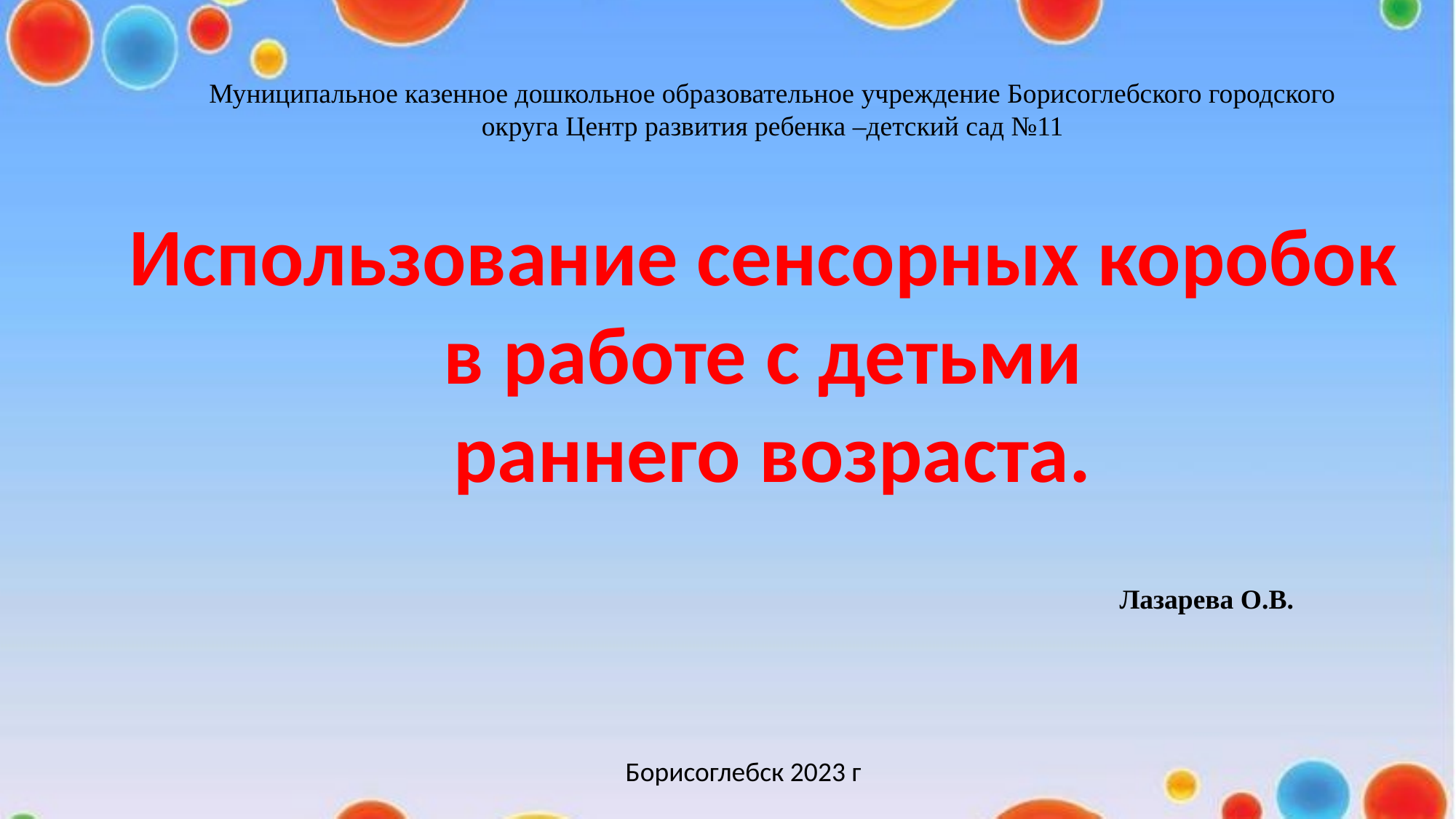

Муниципальное казенное дошкольное образовательное учреждение Борисоглебского городского округа Центр развития ребенка –детский сад №11
Использование сенсорных коробок
в работе с детьми
раннего возраста.
Лазарева О.В.
Борисоглебск 2023 г